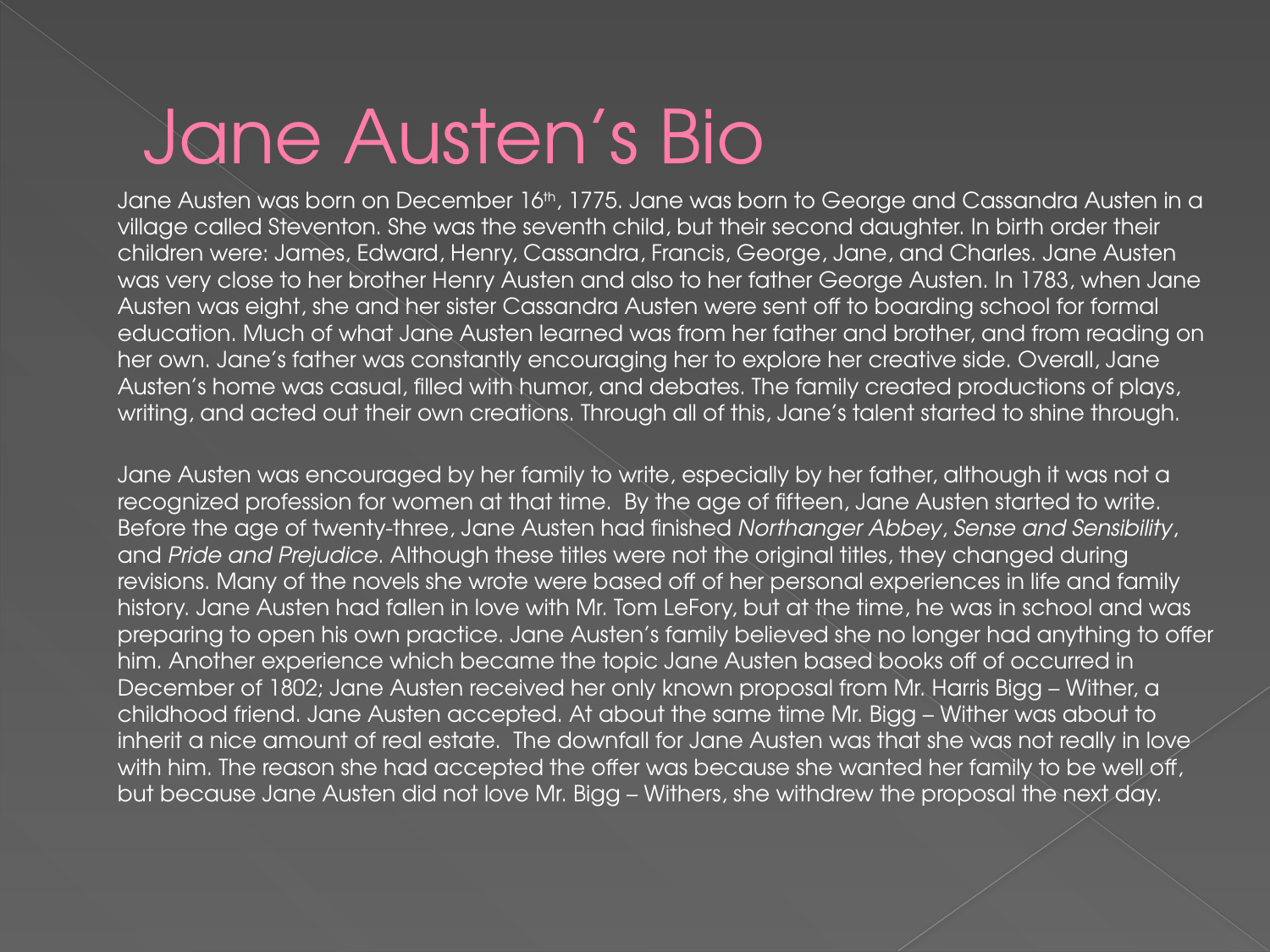

# Jane Austen’s Bio
	Jane Austen was born on December 16th, 1775. Jane was born to George and Cassandra Austen in a village called Steventon. She was the seventh child, but their second daughter. In birth order their children were: James, Edward, Henry, Cassandra, Francis, George, Jane, and Charles. Jane Austen was very close to her brother Henry Austen and also to her father George Austen. In 1783, when Jane Austen was eight, she and her sister Cassandra Austen were sent off to boarding school for formal education. Much of what Jane Austen learned was from her father and brother, and from reading on her own. Jane’s father was constantly encouraging her to explore her creative side. Overall, Jane Austen’s home was casual, filled with humor, and debates. The family created productions of plays, writing, and acted out their own creations. Through all of this, Jane’s talent started to shine through.

	Jane Austen was encouraged by her family to write, especially by her father, although it was not a recognized profession for women at that time.  By the age of fifteen, Jane Austen started to write. Before the age of twenty-three, Jane Austen had finished Northanger Abbey, Sense and Sensibility, and Pride and Prejudice. Although these titles were not the original titles, they changed during revisions. Many of the novels she wrote were based off of her personal experiences in life and family history. Jane Austen had fallen in love with Mr. Tom LeFory, but at the time, he was in school and was preparing to open his own practice. Jane Austen’s family believed she no longer had anything to offer him. Another experience which became the topic Jane Austen based books off of occurred in December of 1802; Jane Austen received her only known proposal from Mr. Harris Bigg – Wither, a childhood friend. Jane Austen accepted. At about the same time Mr. Bigg – Wither was about to inherit a nice amount of real estate.  The downfall for Jane Austen was that she was not really in love with him. The reason she had accepted the offer was because she wanted her family to be well off, but because Jane Austen did not love Mr. Bigg – Withers, she withdrew the proposal the next day.